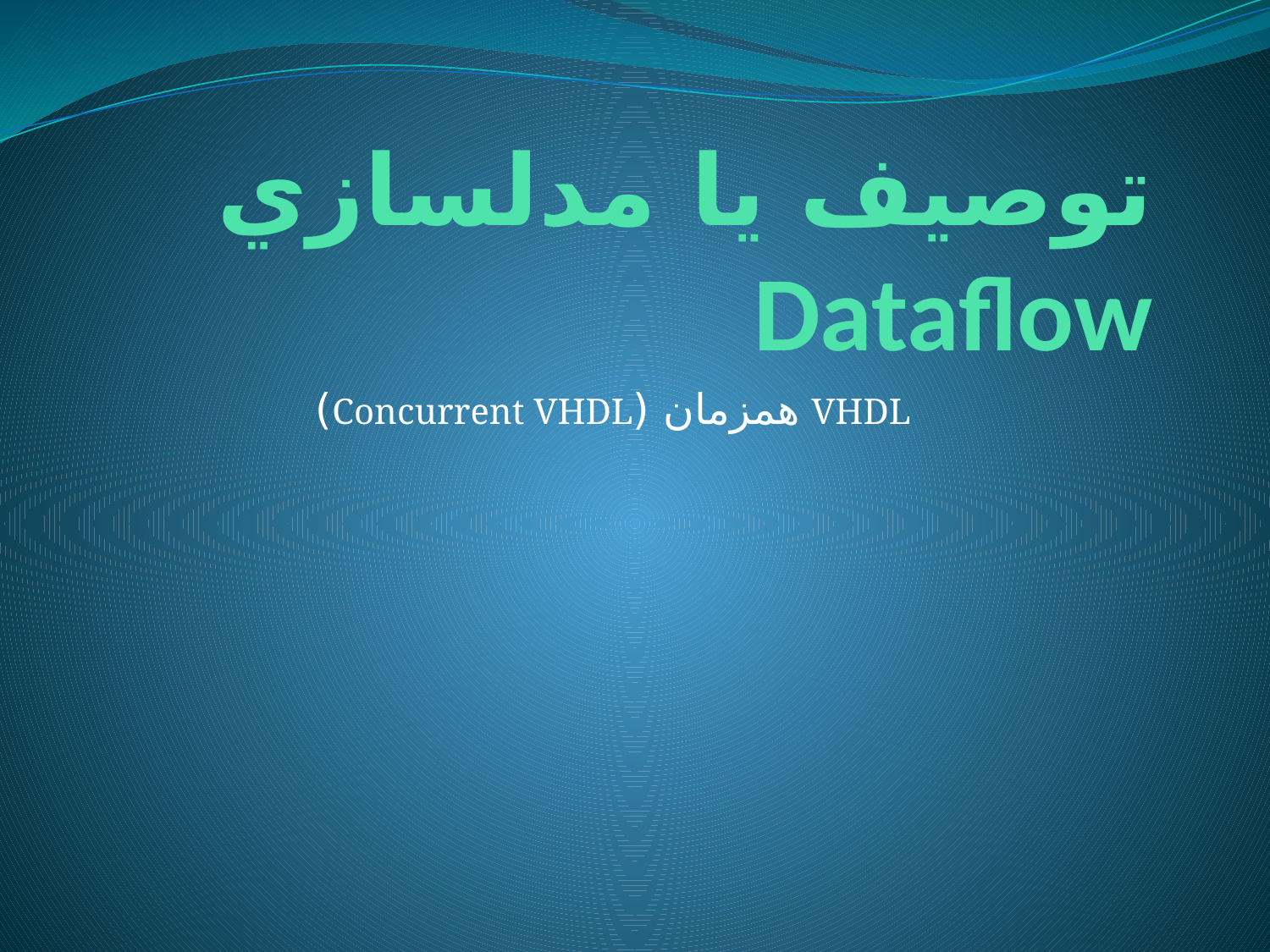

# توصيف يا مدلسازي Dataflow
VHDL همزمان (Concurrent VHDL)